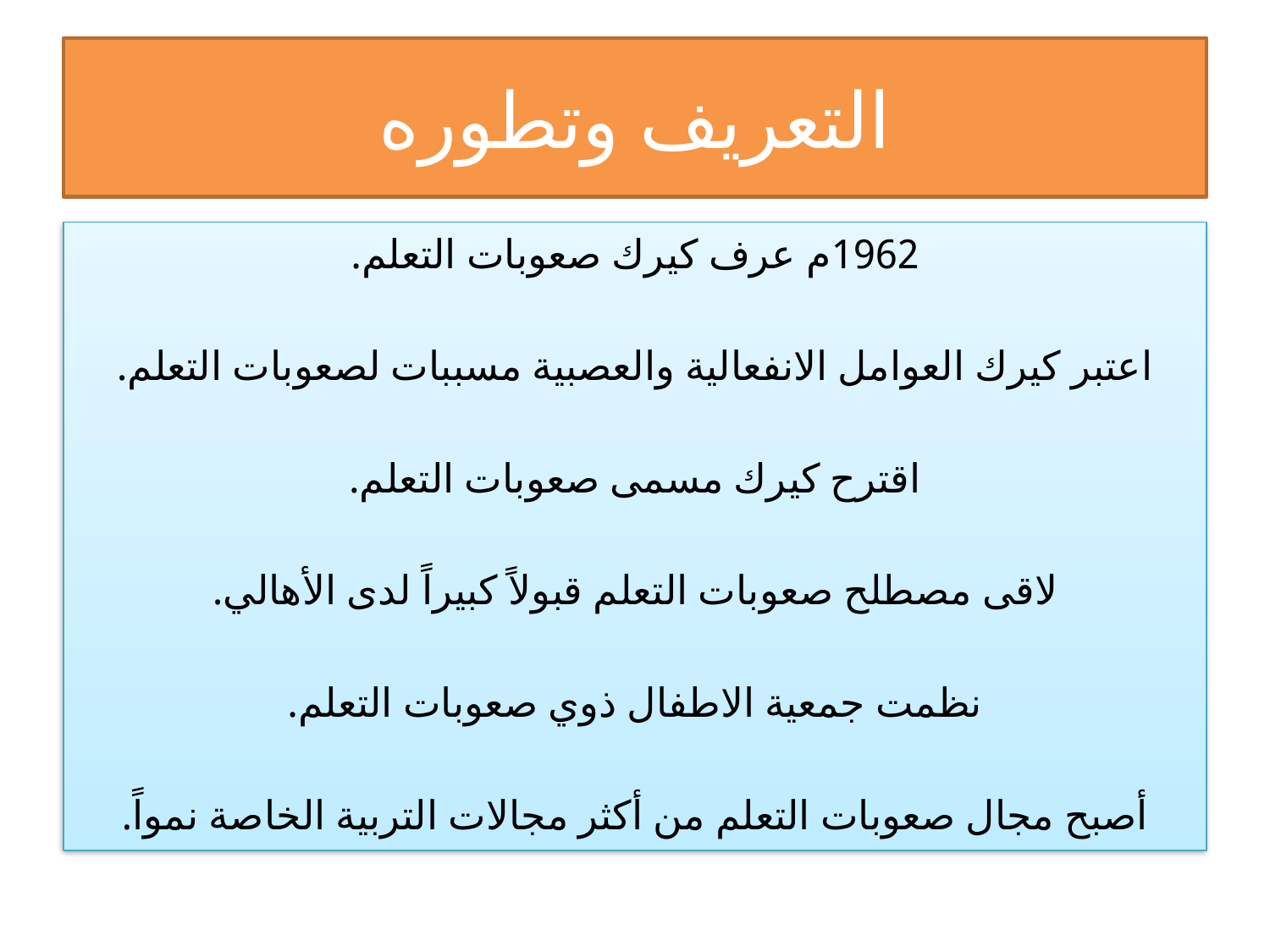

# التعريف وتطوره
1962م عرف كيرك صعوبات التعلم.

اعتبر كيرك العوامل الانفعالية والعصبية مسببات لصعوبات التعلم.

اقترح كيرك مسمى صعوبات التعلم.

لاقى مصطلح صعوبات التعلم قبولاً كبيراً لدى الأهالي.

نظمت جمعية الاطفال ذوي صعوبات التعلم.

أصبح مجال صعوبات التعلم من أكثر مجالات التربية الخاصة نمواً.